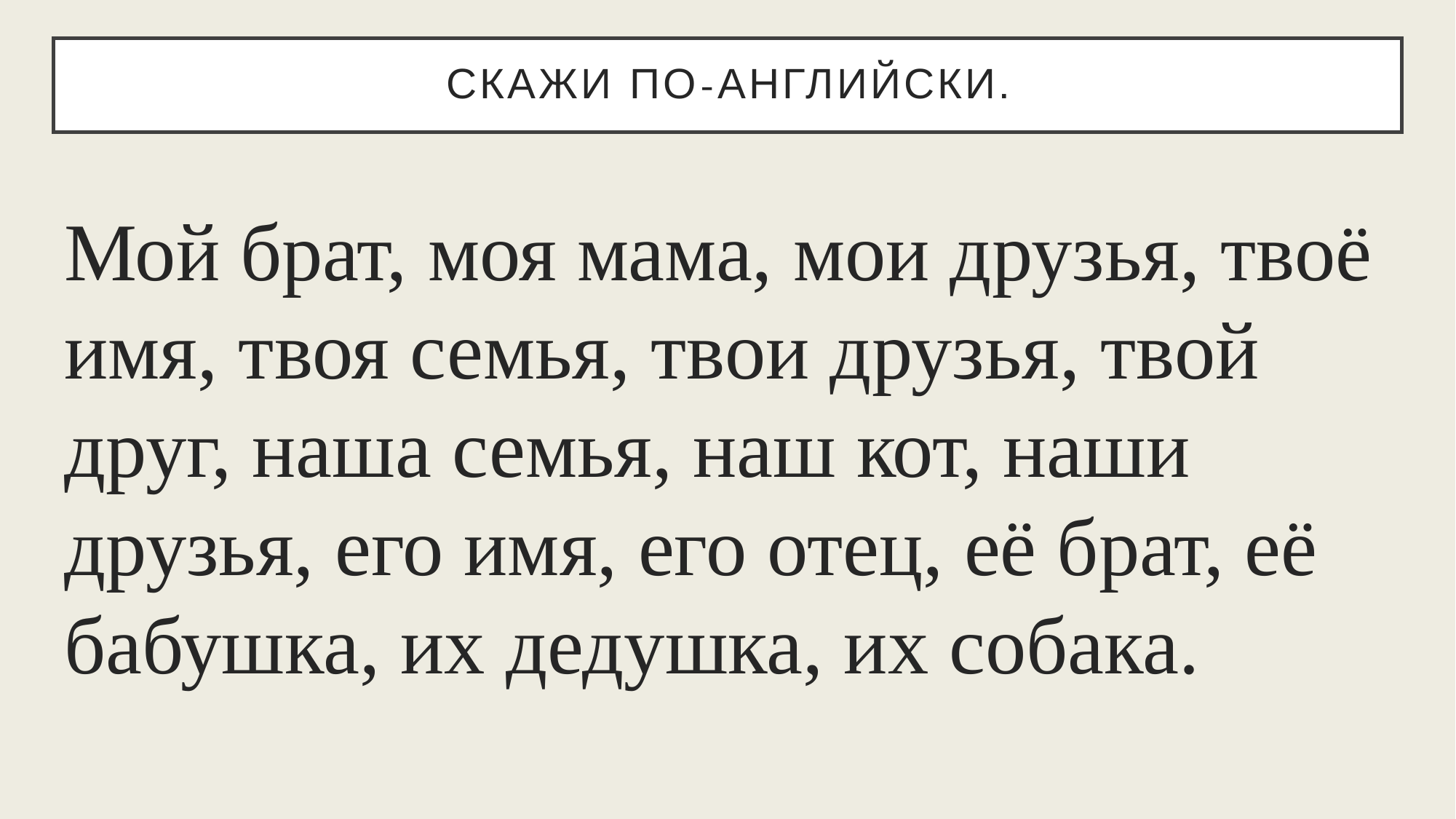

# Скажи по-английски.
Мой брат, моя мама, мои друзья, твоё имя, твоя семья, твои друзья, твой друг, наша семья, наш кот, наши друзья, его имя, его отец, её брат, её бабушка, их дедушка, их собака.